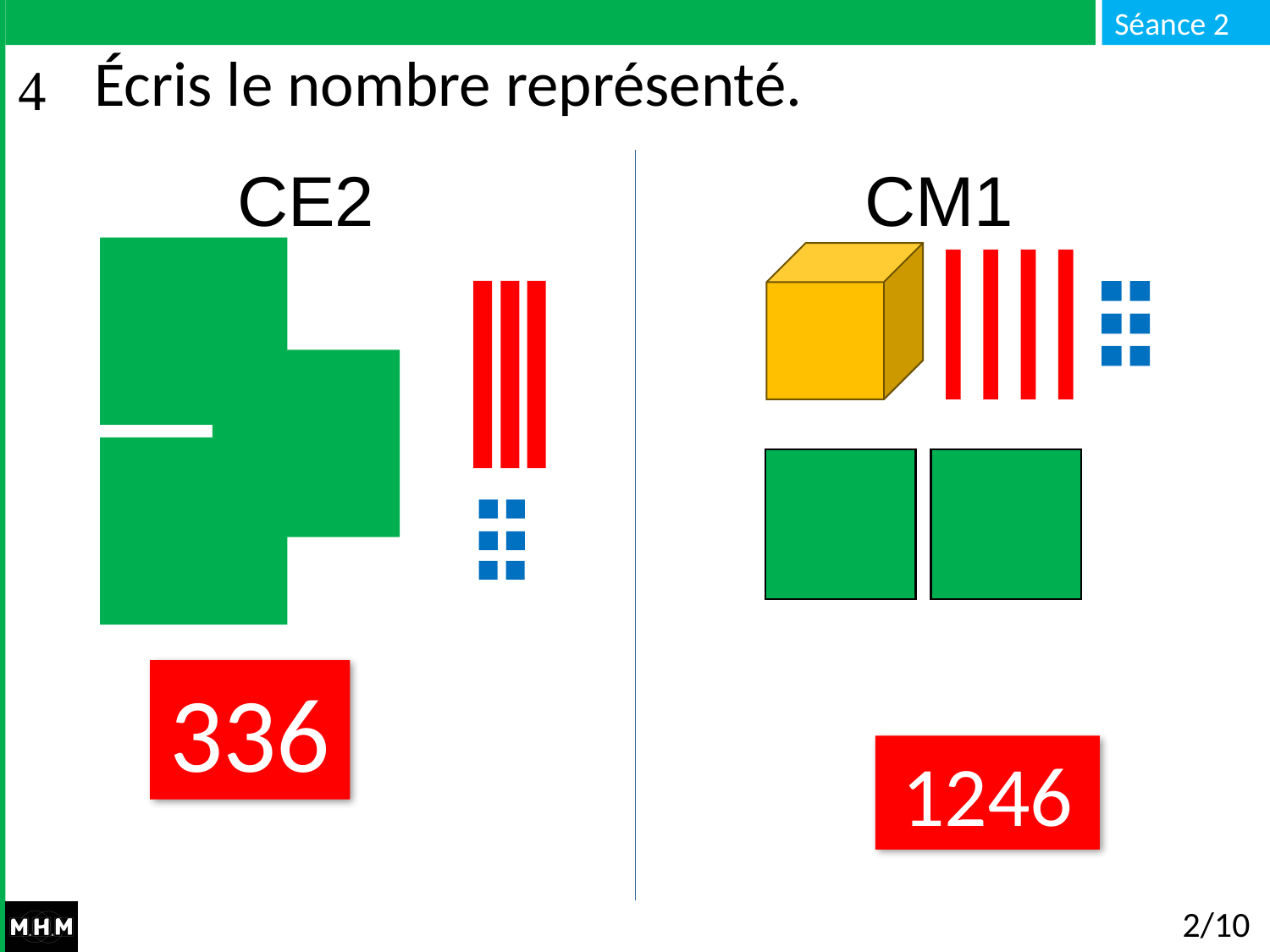

# Écris le nombre représenté.
CE2                         CM1

336
1246
2/10